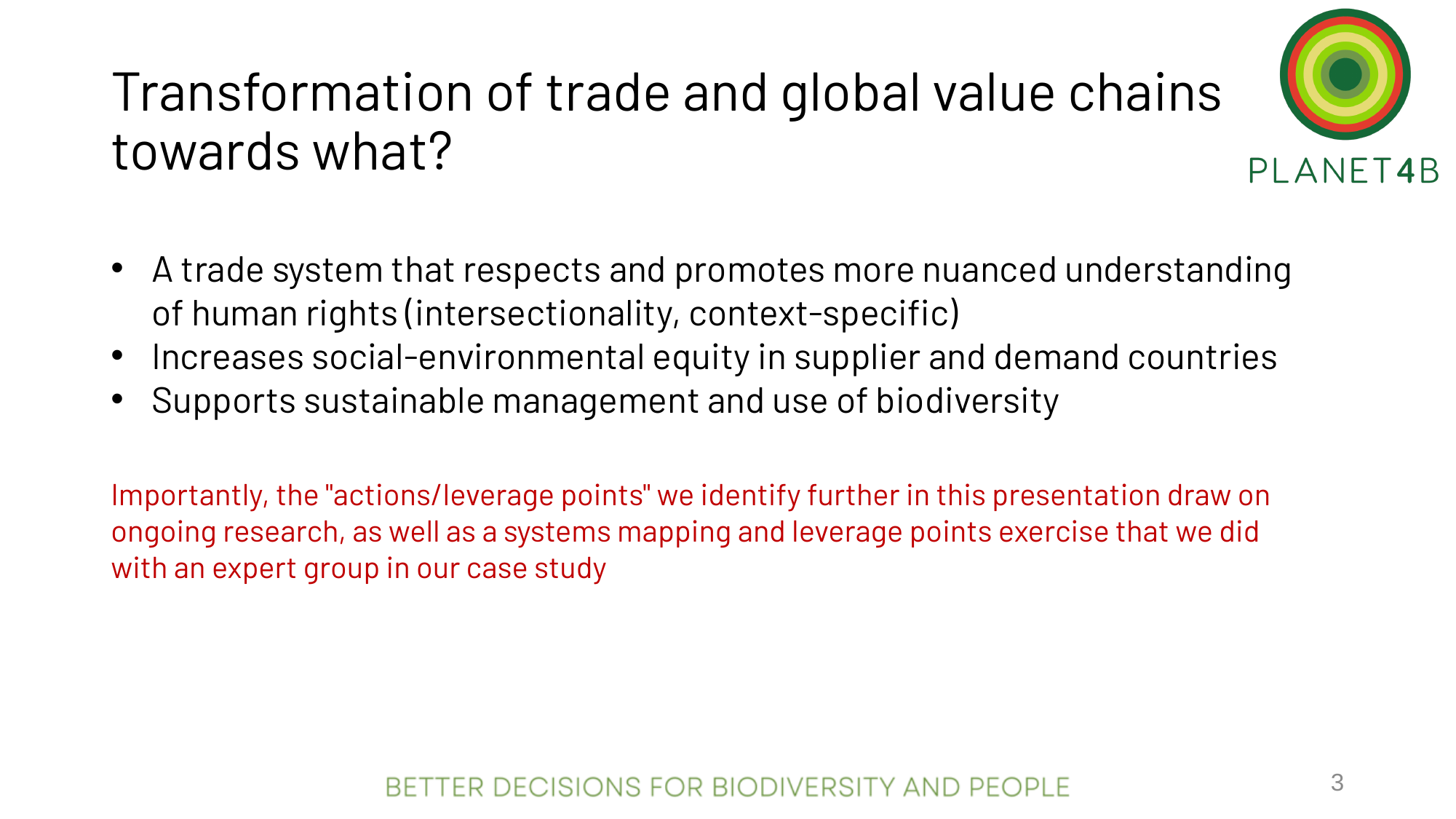

# Transformation of trade and global value chains towards what?
A trade system that respects and promotes more nuanced understanding of human rights (intersectionality, context-specific)
Increases social-environmental equity in supplier and demand countries
Supports sustainable management and use of biodiversity

Importantly, the "actions/leverage points" we identify further in this presentation draw on ongoing research, as well as a systems mapping and leverage points exercise that we did with an expert group in our case study

3